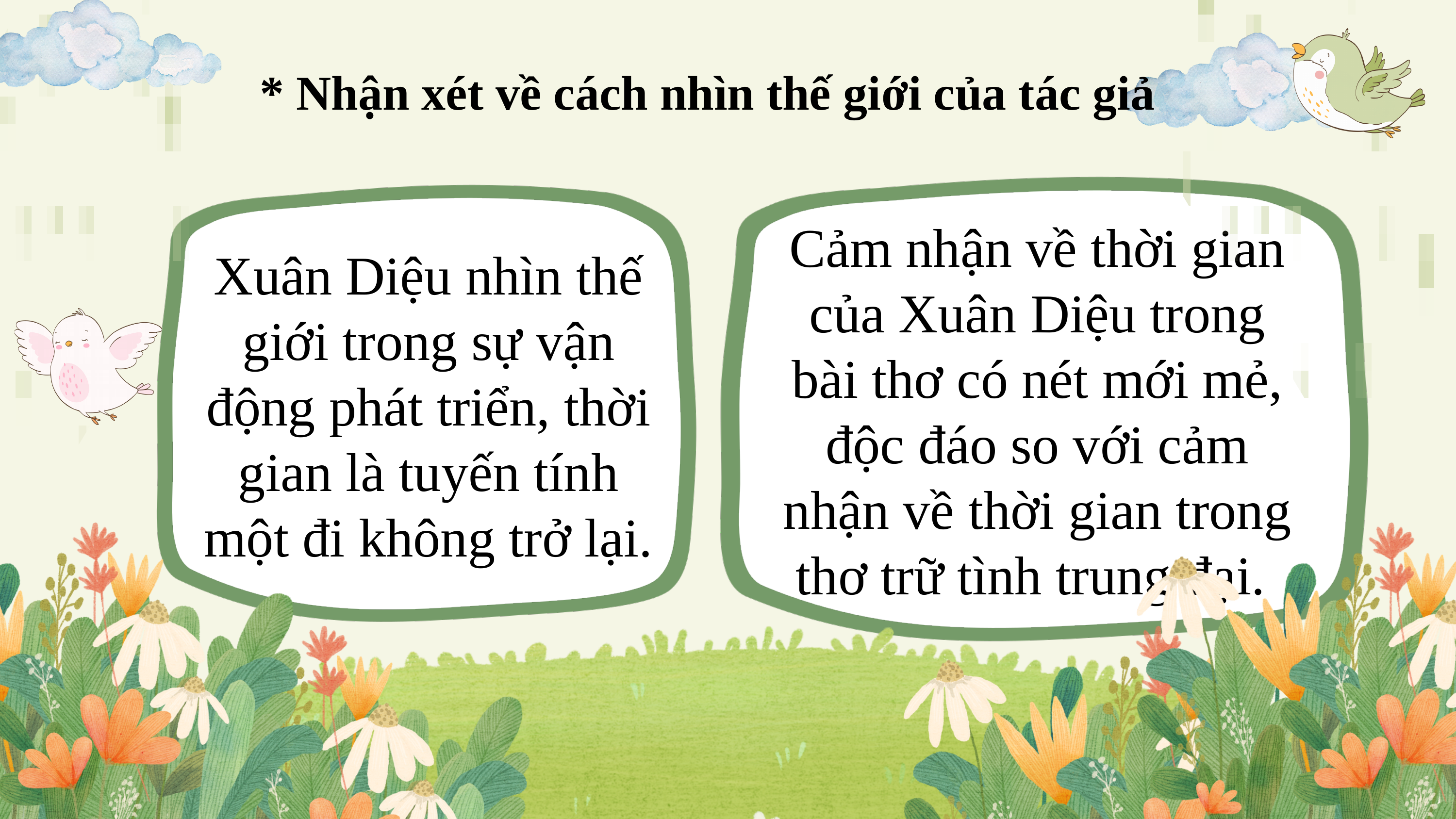

* Nhận xét về cách nhìn thế giới của tác giả

Cảm nhận về thời gian của Xuân Diệu trong bài thơ có nét mới mẻ, độc đáo so với cảm nhận về thời gian trong thơ trữ tình trung đại.
Xuân Diệu nhìn thế giới trong sự vận động phát triển, thời gian là tuyến tính một đi không trở lại.